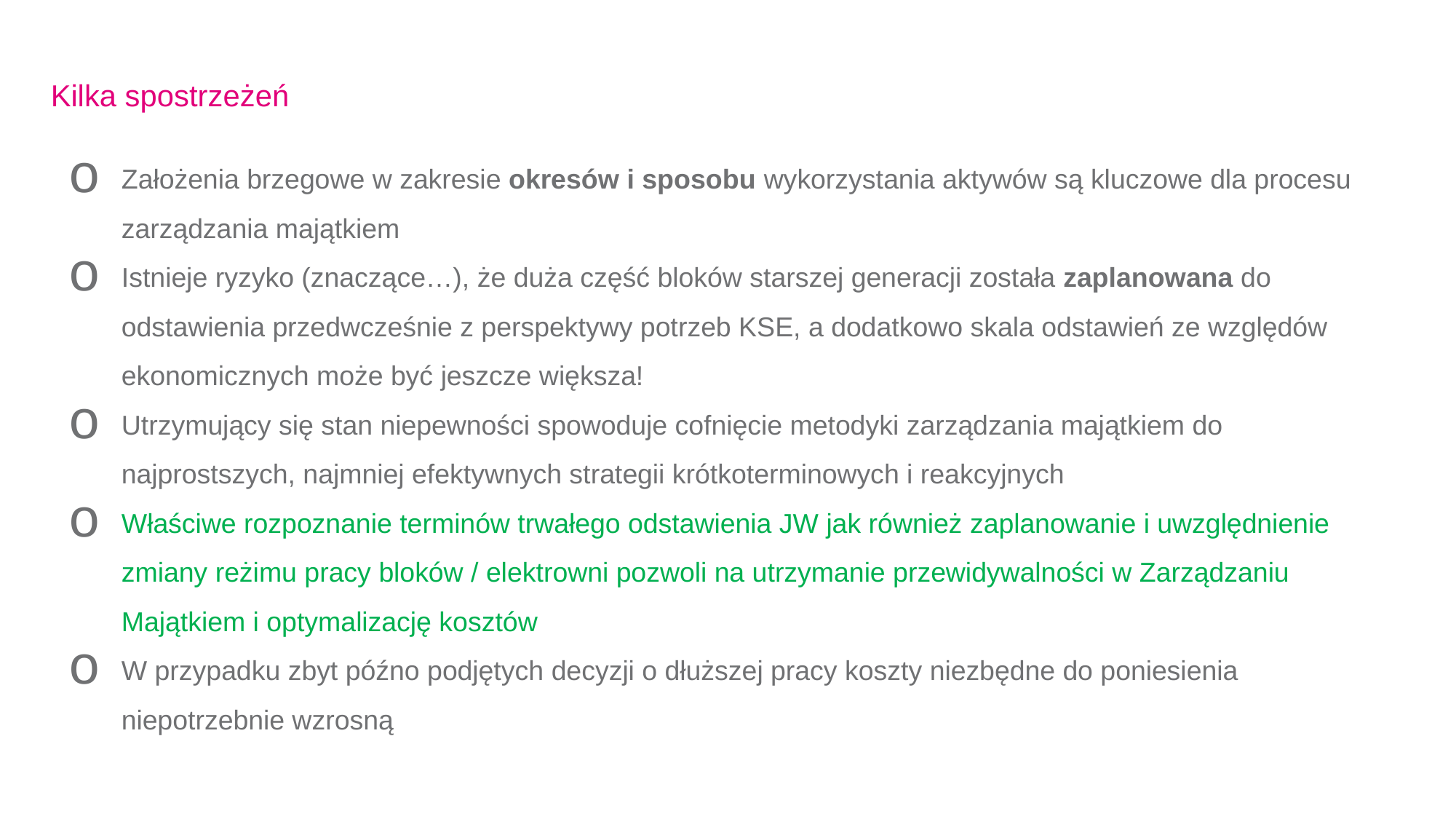

Kilka spostrzeżeń

Założenia brzegowe w zakresie okresów i sposobu wykorzystania aktywów są kluczowe dla procesu zarządzania majątkiem
Istnieje ryzyko (znaczące…), że duża część bloków starszej generacji została zaplanowana do odstawienia przedwcześnie z perspektywy potrzeb KSE, a dodatkowo skala odstawień ze względów ekonomicznych może być jeszcze większa!
Utrzymujący się stan niepewności spowoduje cofnięcie metodyki zarządzania majątkiem do najprostszych, najmniej efektywnych strategii krótkoterminowych i reakcyjnych
Właściwe rozpoznanie terminów trwałego odstawienia JW jak również zaplanowanie i uwzględnienie zmiany reżimu pracy bloków / elektrowni pozwoli na utrzymanie przewidywalności w Zarządzaniu Majątkiem i optymalizację kosztów
W przypadku zbyt późno podjętych decyzji o dłuższej pracy koszty niezbędne do poniesienia niepotrzebnie wzrosną